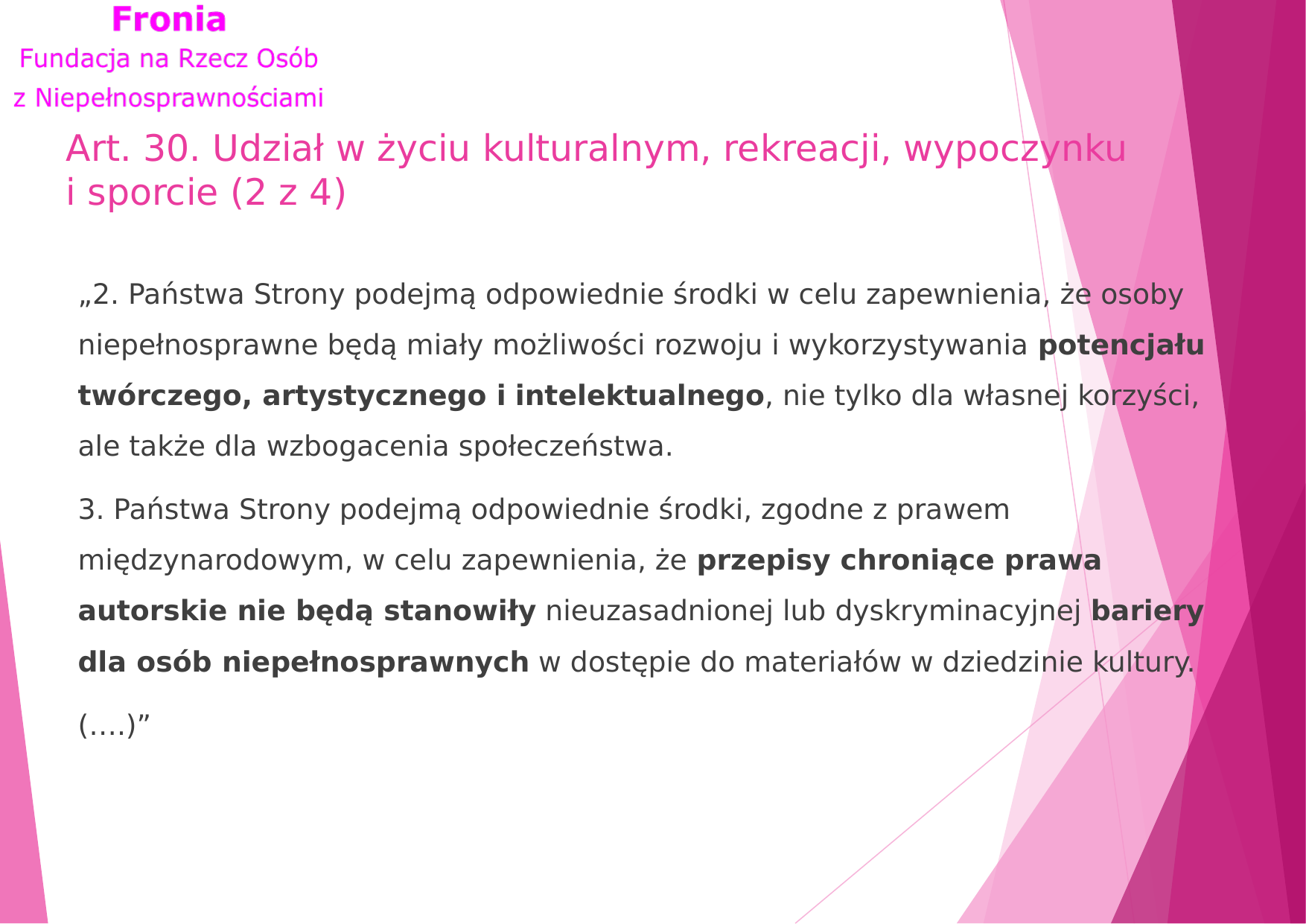

# Art. 30. Udział w życiu kulturalnym, rekreacji, wypoczynku i sporcie (2 z 4)
„2. Państwa Strony podejmą odpowiednie środki w celu zapewnienia, że osoby niepełnosprawne będą miały możliwości rozwoju i wykorzystywania potencjału twórczego, artystycznego i intelektualnego, nie tylko dla własnej korzyści, ale także dla wzbogacenia społeczeństwa.
3. Państwa Strony podejmą odpowiednie środki, zgodne z prawem międzynarodowym, w celu zapewnienia, że przepisy chroniące prawa autorskie nie będą stanowiły nieuzasadnionej lub dyskryminacyjnej bariery dla osób niepełnosprawnych w dostępie do materiałów w dziedzinie kultury.
(….)”